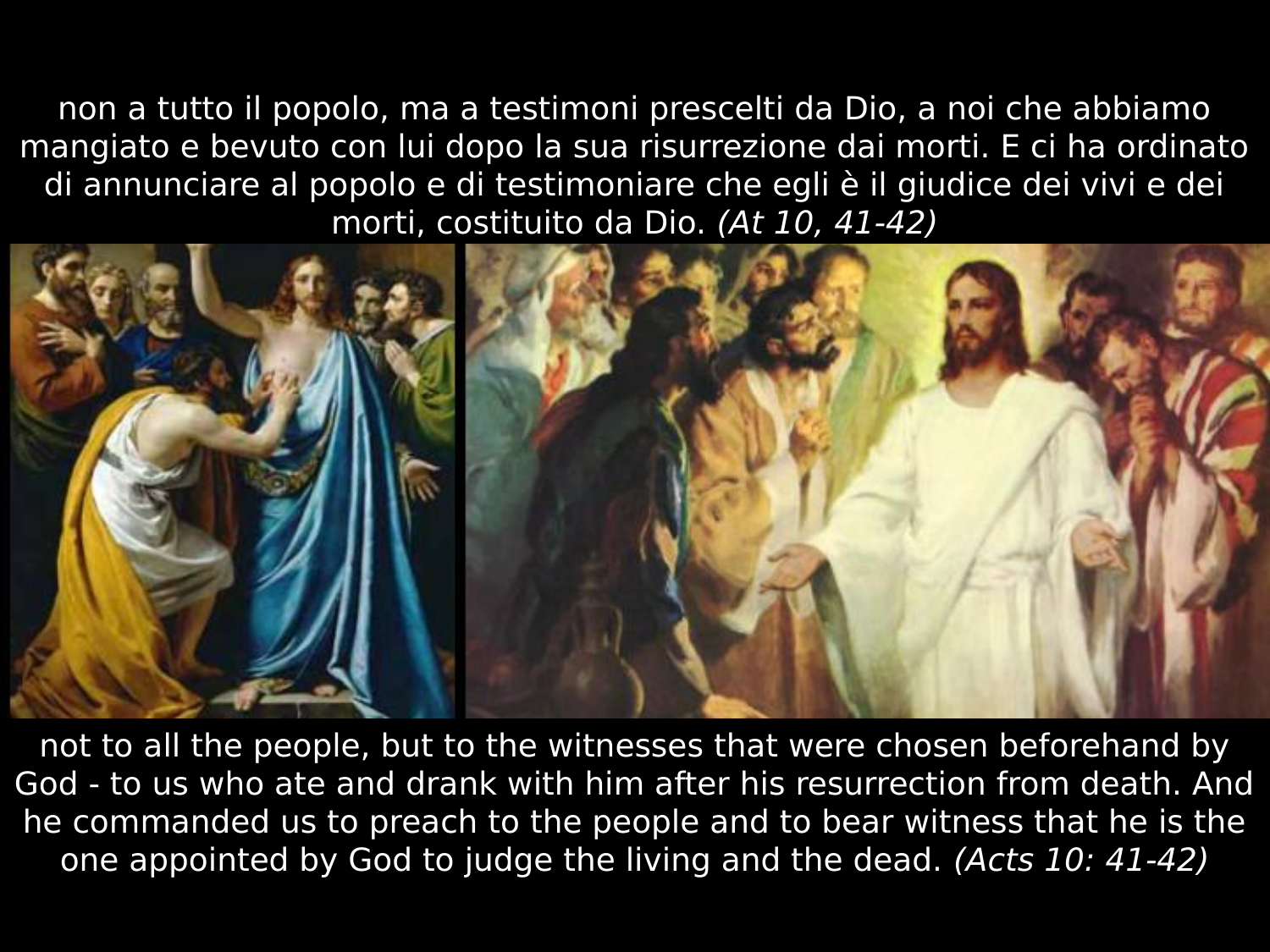

# non a tutto il popolo, ma a testimoni prescelti da Dio, a noi che abbiamo mangiato e bevuto con lui dopo la sua risurrezione dai morti. E ci ha ordinato di annunciare al popolo e di testimoniare che egli è il giudice dei vivi e dei morti, costituito da Dio. (At 10, 41-42)
not to all the people, but to the witnesses that were chosen beforehand by God - to us who ate and drank with him after his resurrection from death. And he commanded us to preach to the people and to bear witness that he is the one appointed by God to judge the living and the dead. (Acts 10: 41-42)